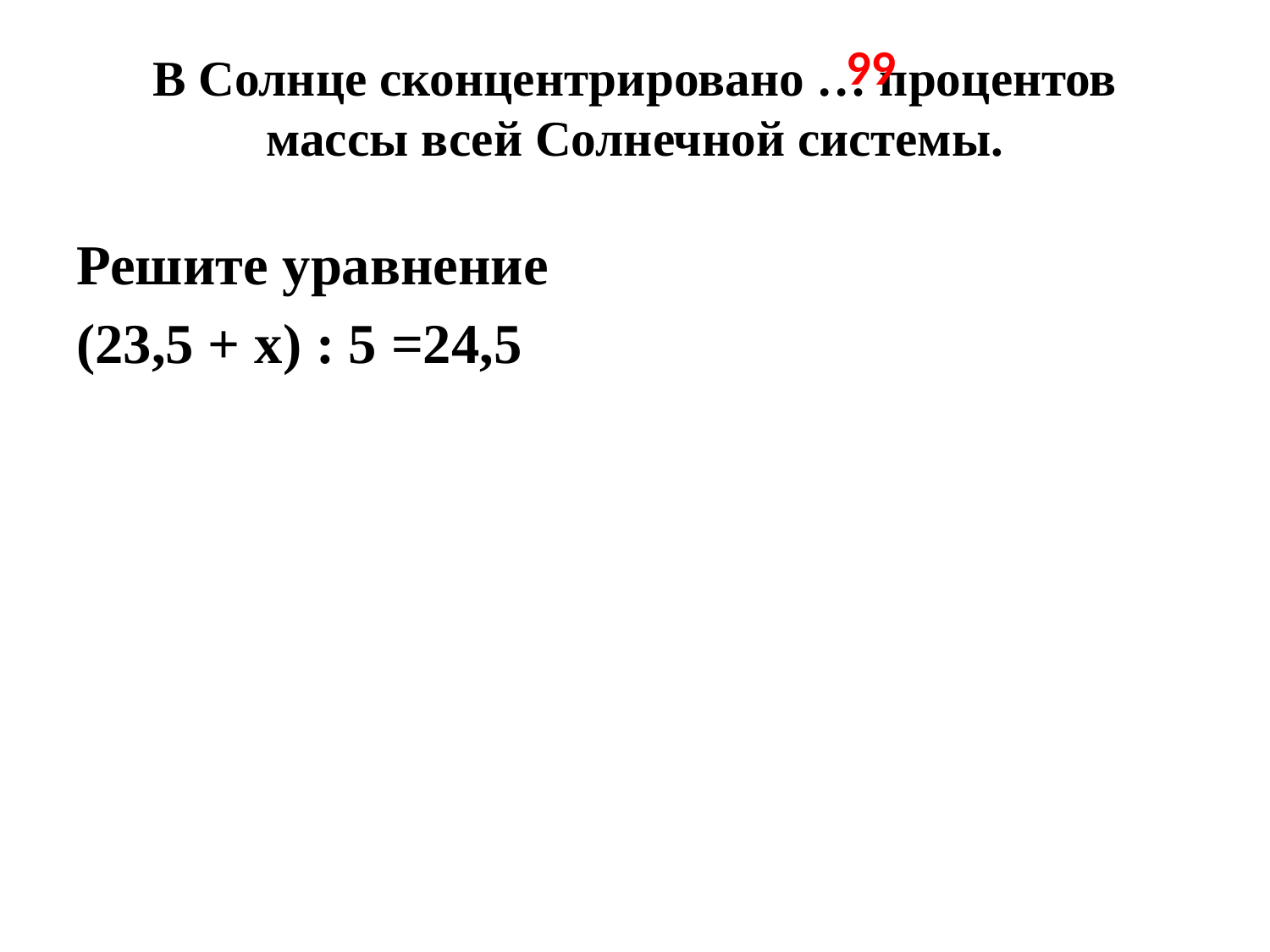

99
# В Солнце сконцентрировано … процентов массы всей Солнечной системы.
Решите уравнение
(23,5 + х) : 5 =24,5